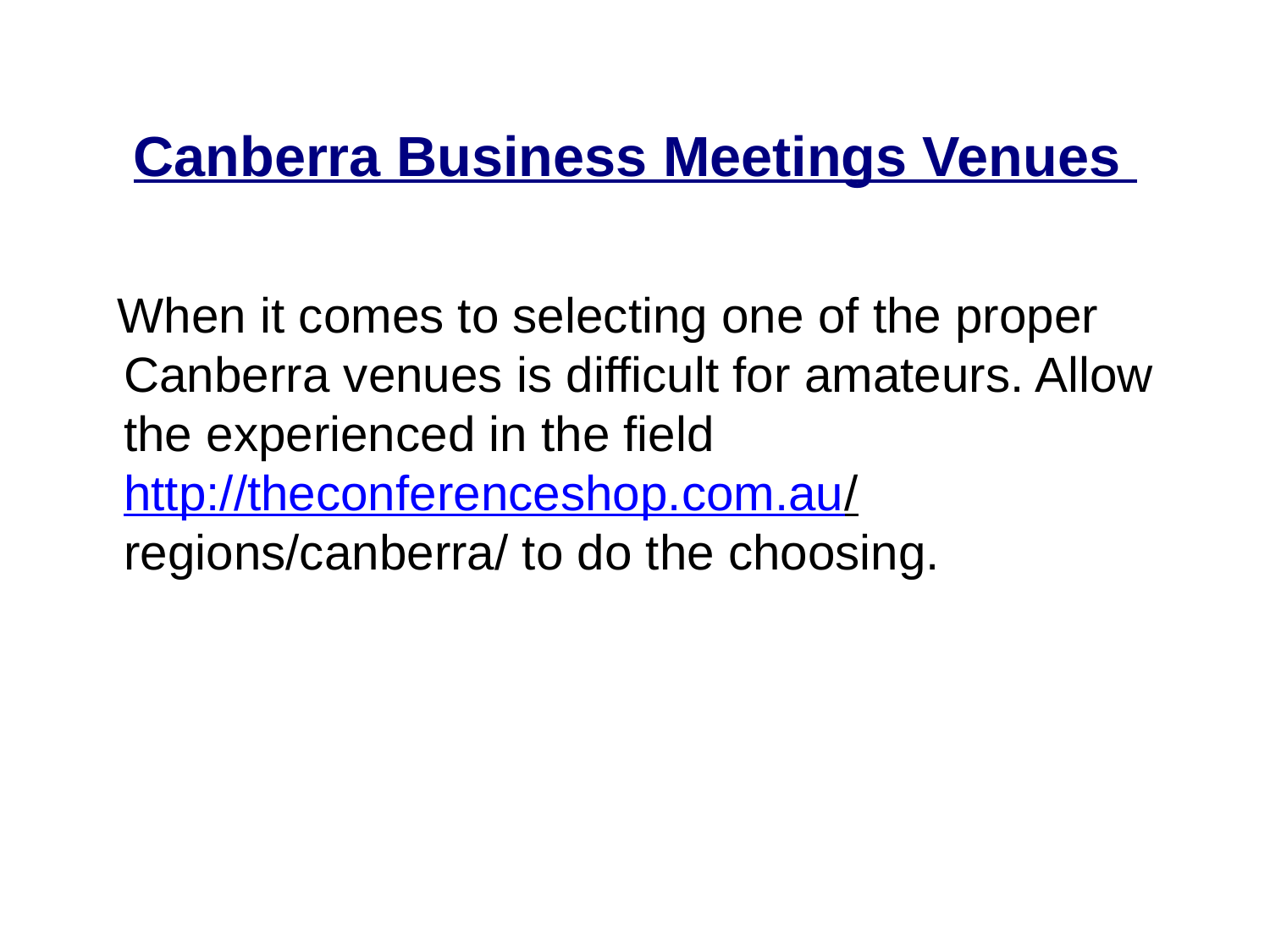

# Canberra Business Meetings Venues
   When it comes to selecting one of the proper Canberra venues is difficult for amateurs. Allow the experienced in the field http://theconferenceshop.com.au/ regions/canberra/ to do the choosing.